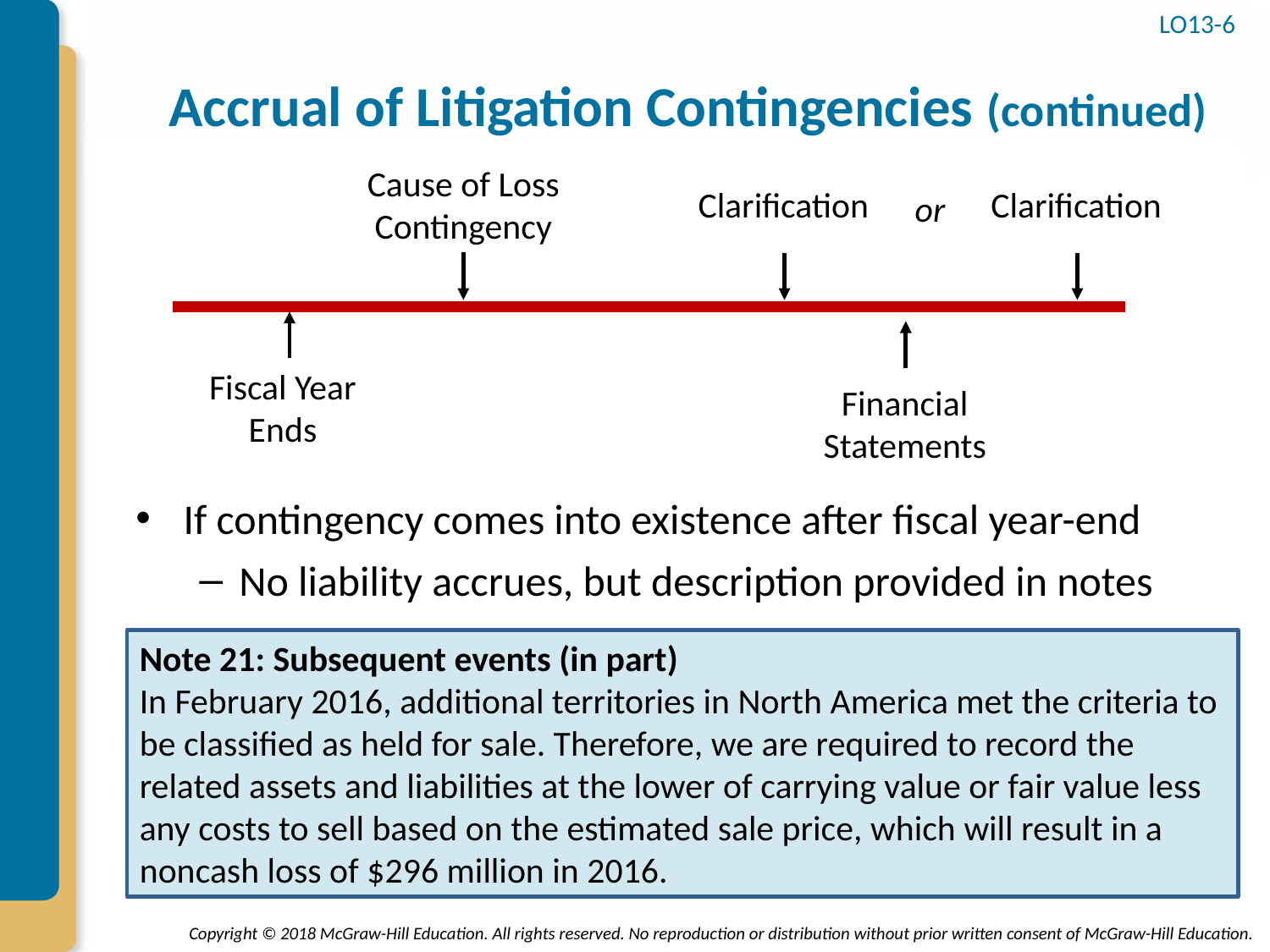

# Accrual of Litigation Contingencies (continued)
LO13-6
Cause of Loss Contingency
Clarification
Clarification
or
Fiscal Year Ends
Financial Statements
If contingency comes into existence after fiscal year-end
No liability accrues, but description provided in notes
Note 21: Subsequent events (in part)
In February 2016, additional territories in North America met the criteria to be classified as held for sale. Therefore, we are required to record the related assets and liabilities at the lower of carrying value or fair value less any costs to sell based on the estimated sale price, which will result in a noncash loss of $296 million in 2016.